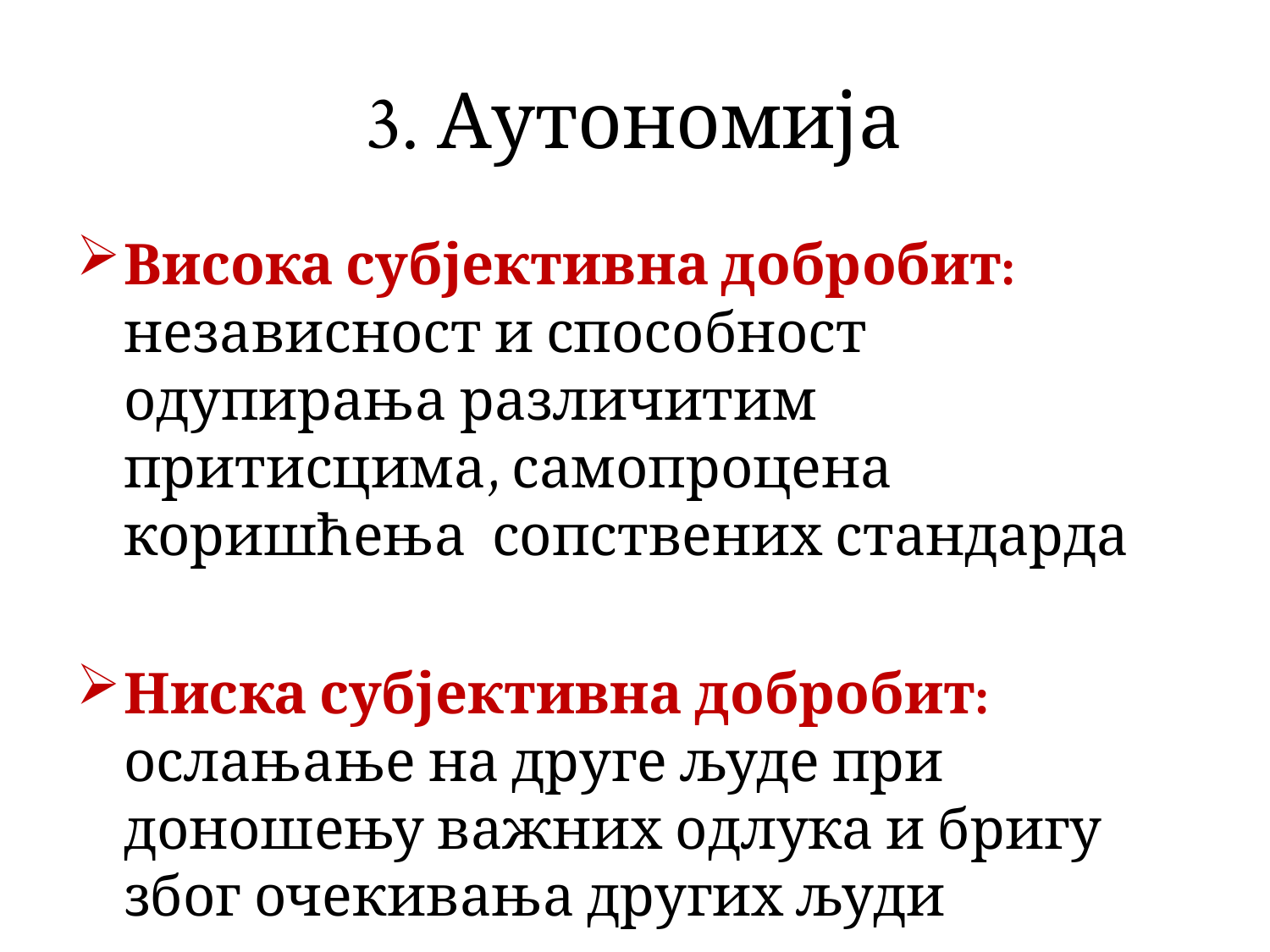

# 3. Аутономија
Висока субјективна добробит: независност и способност одупирања различитим притисцима, самопроцена коришћења  сопствених стандарда

Ниска субјективна добробит: ослањање на друге људе при доношењу важних одлука и бригу због очекивања других људи